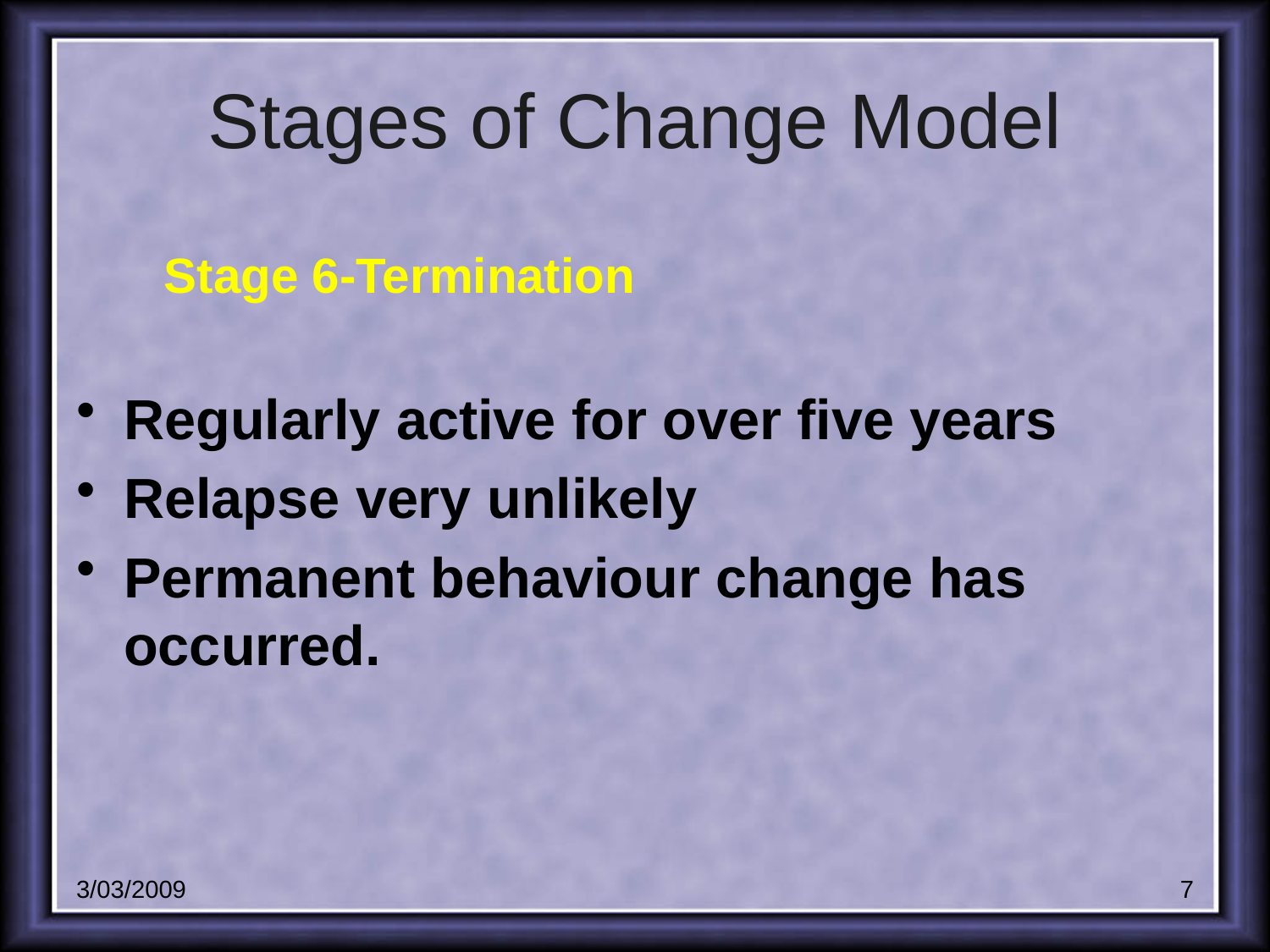

# Stages of Change Model
Stage 6-Termination

Regularly active for over five years
Relapse very unlikely
Permanent behaviour change has occurred.

3/03/2009
7